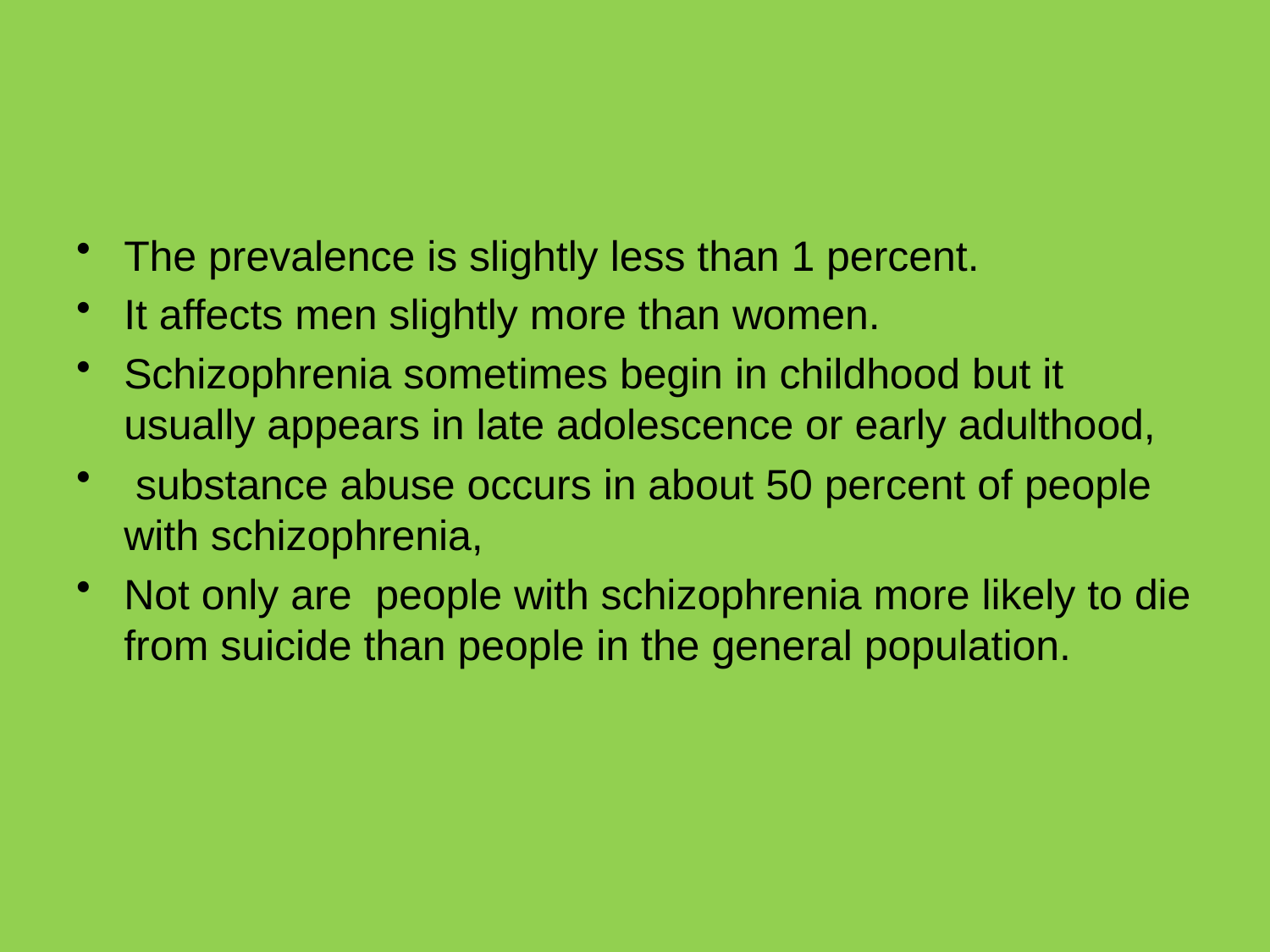

#
The prevalence is slightly less than 1 percent.
It affects men slightly more than women.
Schizophrenia sometimes begin in childhood but it usually appears in late adolescence or early adulthood,
 substance abuse occurs in about 50 percent of people with schizophrenia,
Not only are  people with schizophrenia more likely to die from suicide than people in the general population.